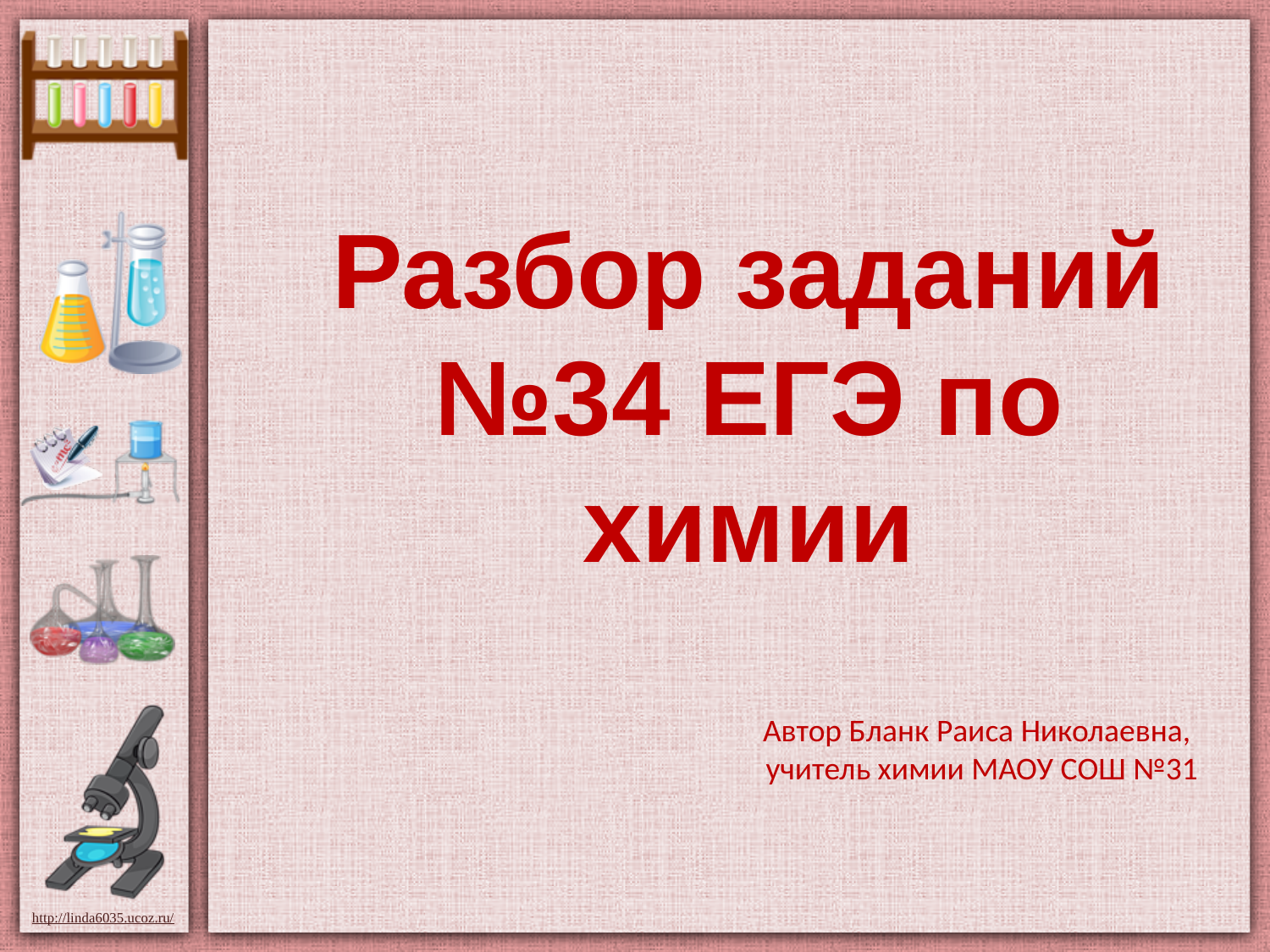

Разбор заданий №34 ЕГЭ по химии

Автор Бланк Раиса Николаевна,
учитель химии МАОУ СОШ №31